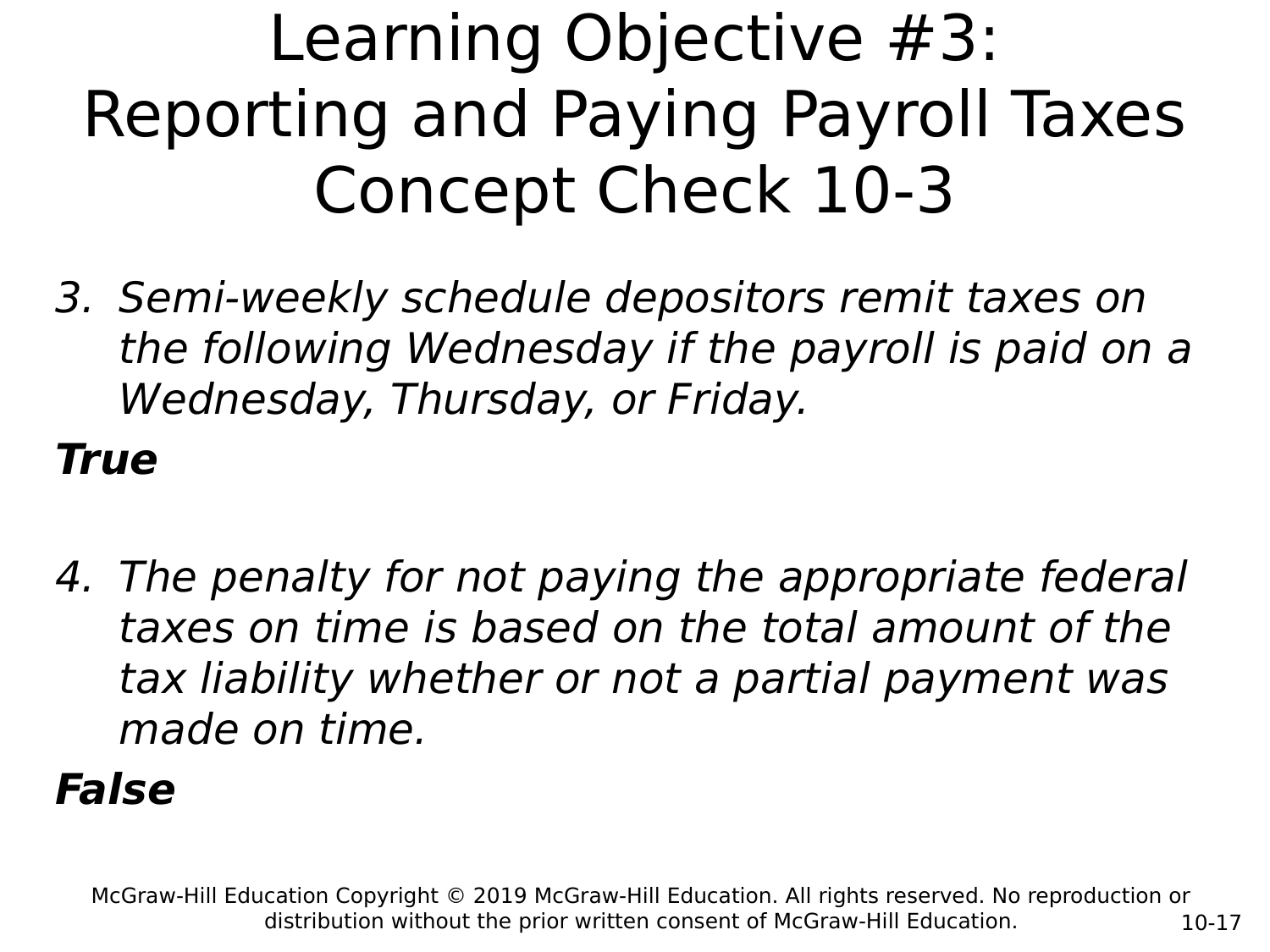

# Learning Objective #3: Reporting and Paying Payroll Taxes Concept Check 10-3
Semi-weekly schedule depositors remit taxes on the following Wednesday if the payroll is paid on a Wednesday, Thursday, or Friday.
True

The penalty for not paying the appropriate federal taxes on time is based on the total amount of the tax liability whether or not a partial payment was made on time.
False
McGraw-Hill Education Copyright © 2019 McGraw-Hill Education. All rights reserved. No reproduction or distribution without the prior written consent of McGraw-Hill Education.
10-17